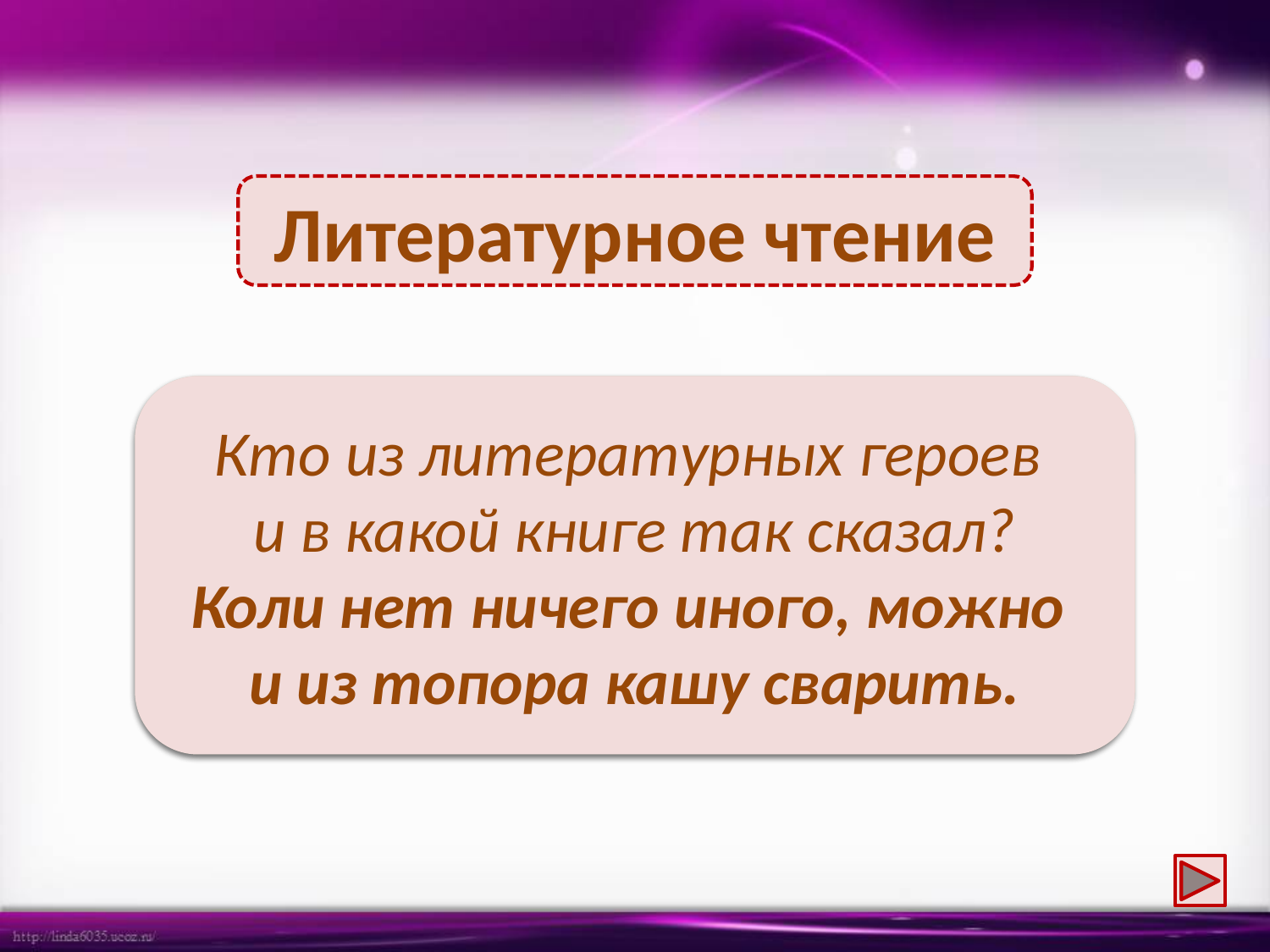

Литературное чтение
Солдат. Русская народная сказка «Каша из топора»
Кто из литературных героев
и в какой книге так сказал?
Коли нет ничего иного, можно
и из топора кашу сварить.